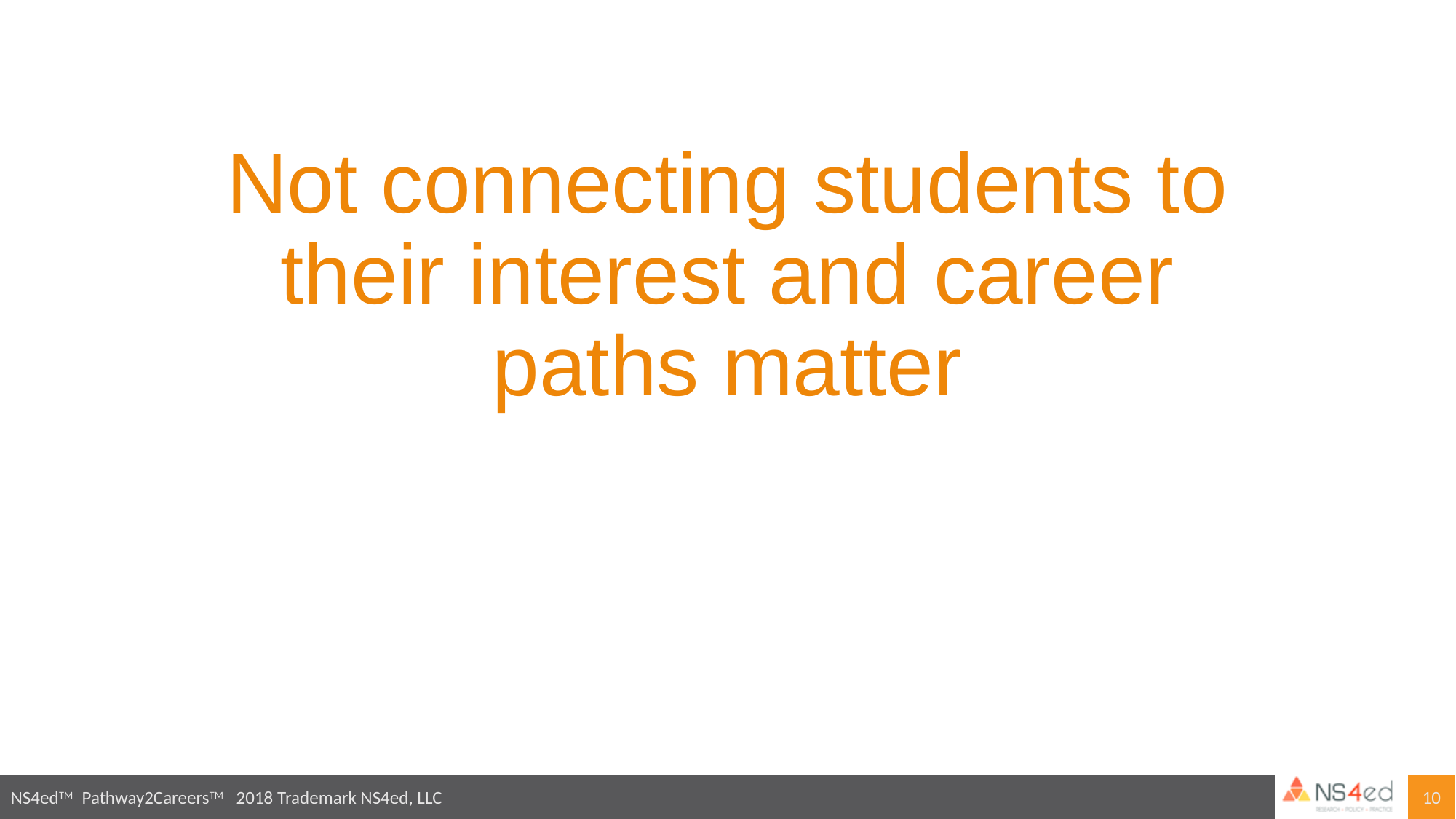

# Not connecting students to their interest and career paths matter